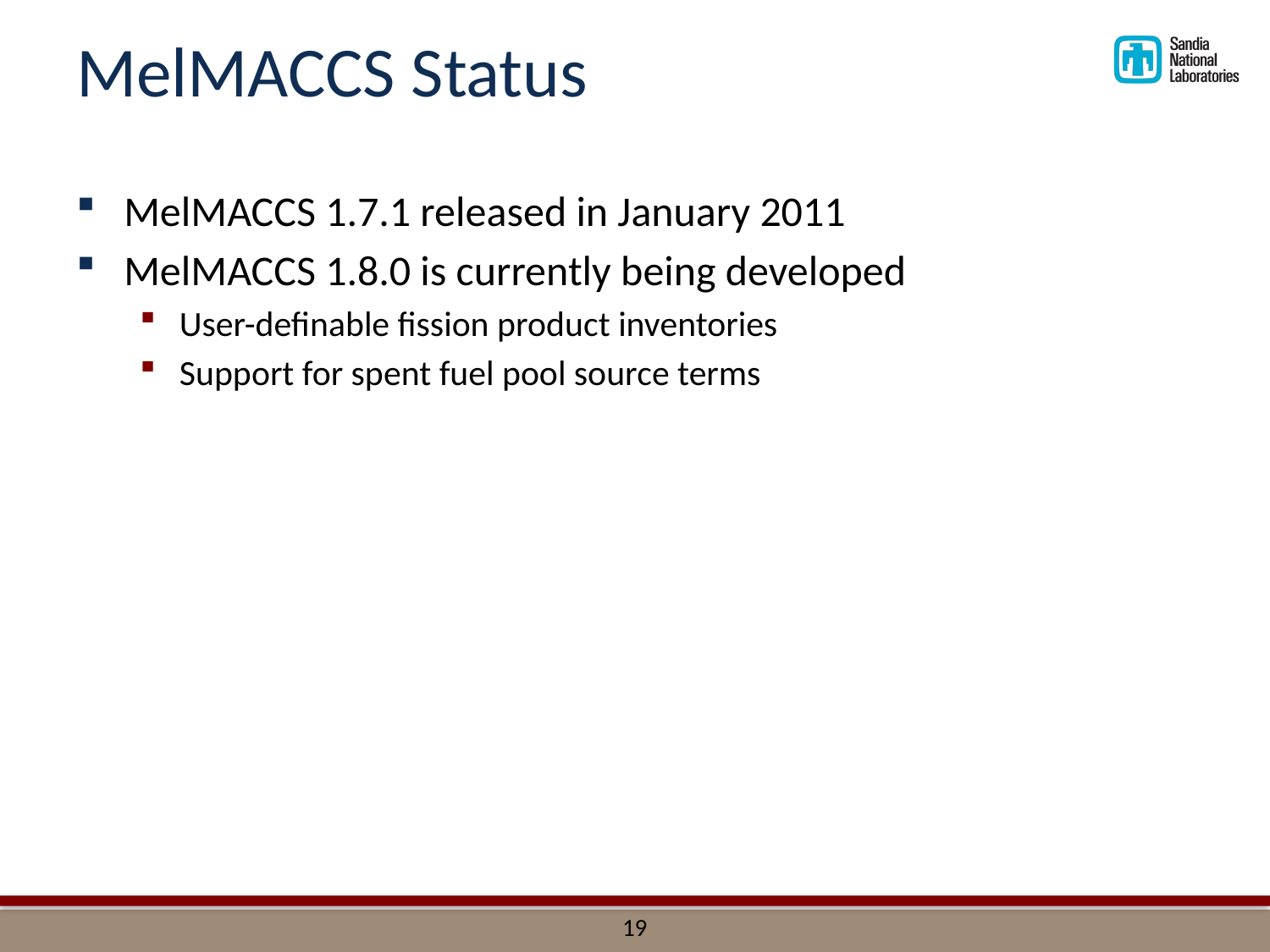

# MelMACCS Status
MelMACCS 1.7.1 released in January 2011
MelMACCS 1.8.0 is currently being developed
User-definable fission product inventories
Support for spent fuel pool source terms
19